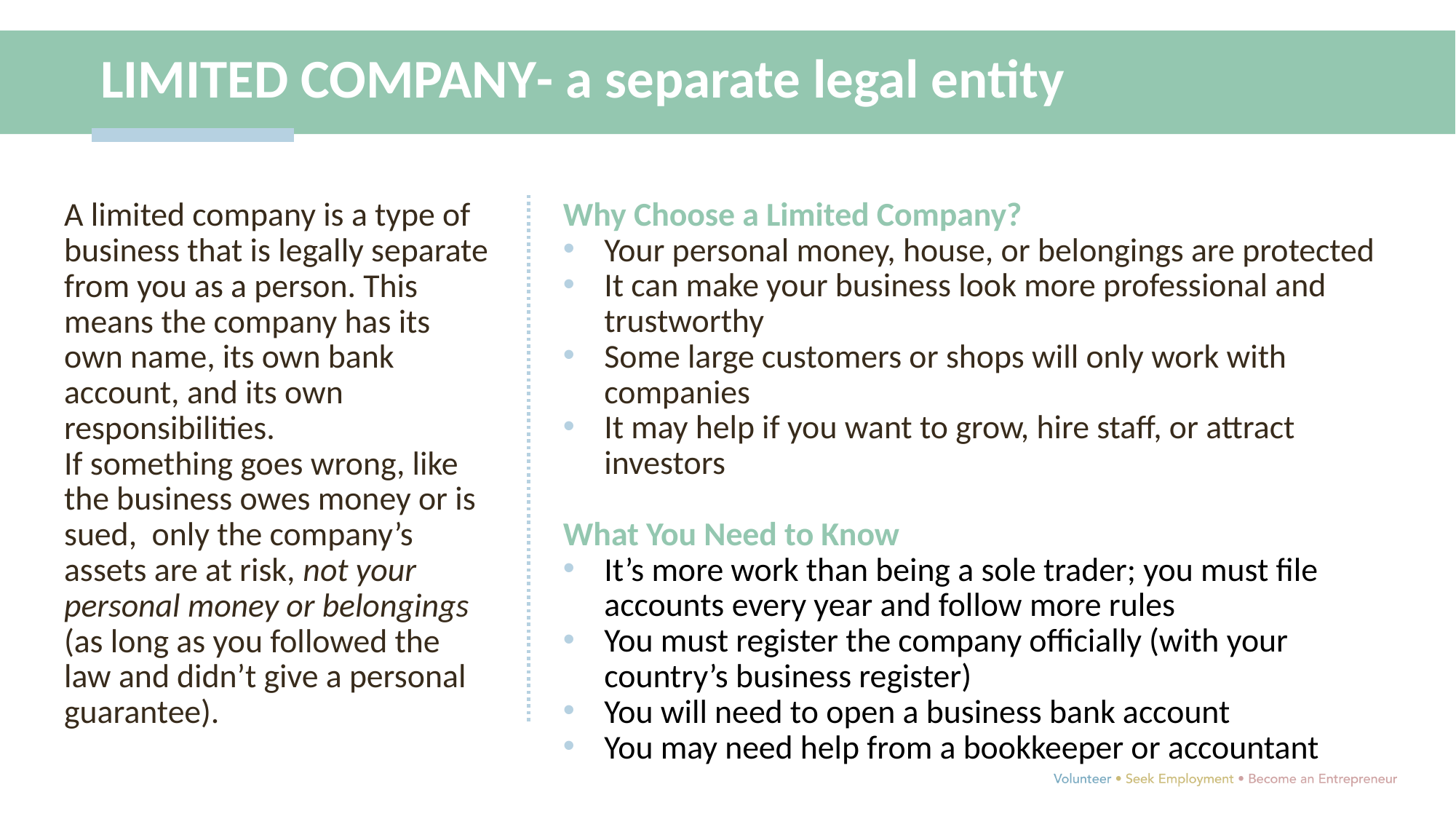

LIMITED COMPANY- a separate legal entity
Why Choose a Limited Company?
Your personal money, house, or belongings are protected
It can make your business look more professional and trustworthy
Some large customers or shops will only work with companies
It may help if you want to grow, hire staff, or attract investors

What You Need to Know
It’s more work than being a sole trader; you must file accounts every year and follow more rules
You must register the company officially (with your country’s business register)
You will need to open a business bank account
You may need help from a bookkeeper or accountant

A limited company is a type of business that is legally separate from you as a person. This means the company has its own name, its own bank account, and its own responsibilities.
If something goes wrong, like the business owes money or is sued,  only the company’s assets are at risk, not your personal money or belongings (as long as you followed the law and didn’t give a personal guarantee).